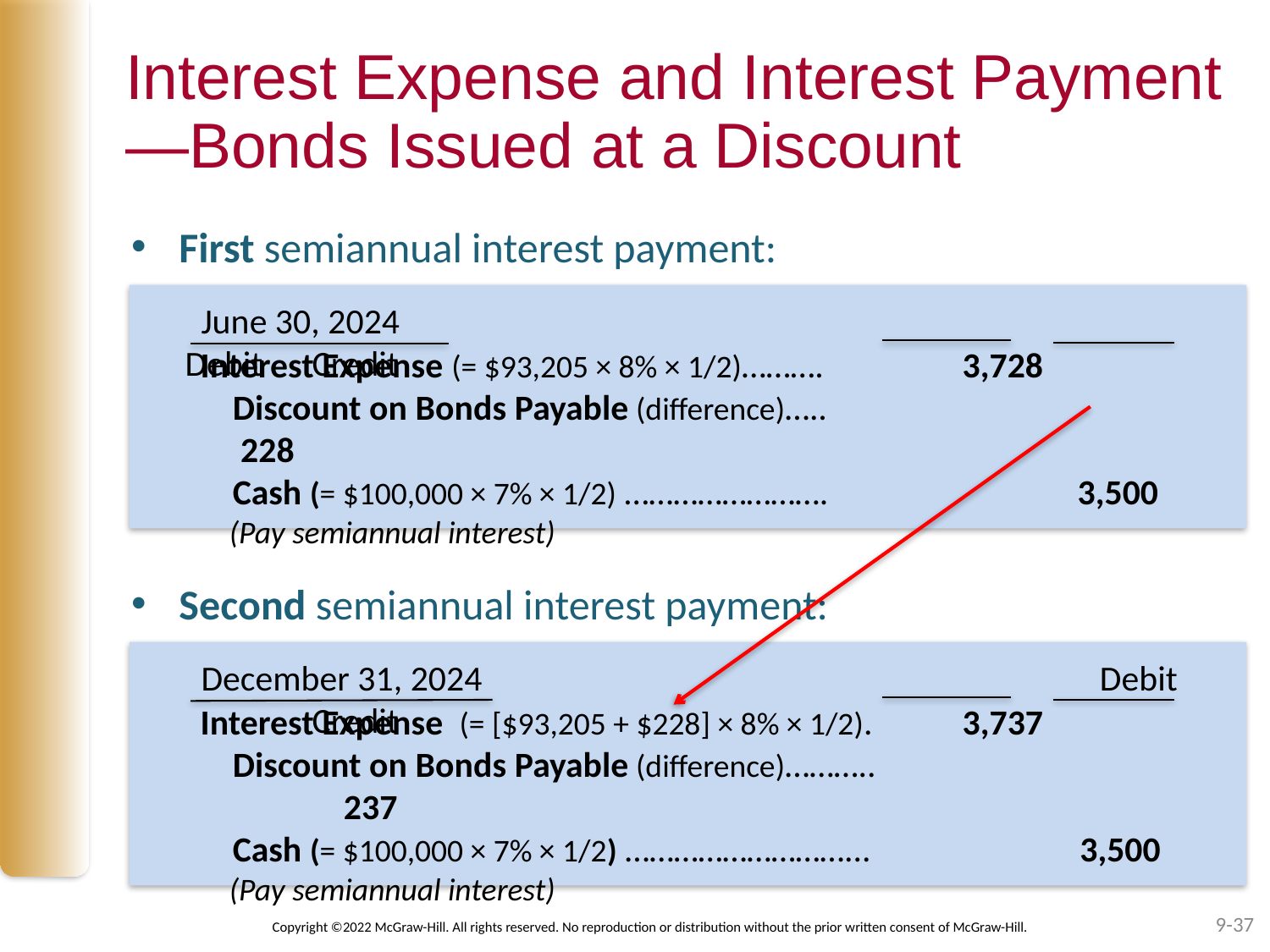

# Interest Expense and Interest Payment—Bonds Issued at a Discount
First semiannual interest payment:

      June 30, 2024     					                       Debit	    Credit
Interest Expense (= $93,205 × 8% × 1/2)……….		3,728
    Discount on Bonds Payable (difference)…..				         228
    Cash (= $100,000 × 7% × 1/2) …………………….                               3,500
    (Pay semiannual interest)
Second semiannual interest payment:

      December 31, 2024				                       Debit	    Credit
Interest Expense  (= [$93,205 + $228] × 8% × 1/2). 	3,737
    Discount on Bonds Payable (difference)………..				  237
    Cash (= $100,000 × 7% × 1/2) ………………………...                          3,500
    (Pay semiannual interest)
9-37
Copyright ©2022 McGraw-Hill. All rights reserved. No reproduction or distribution without the prior written consent of McGraw-Hill.